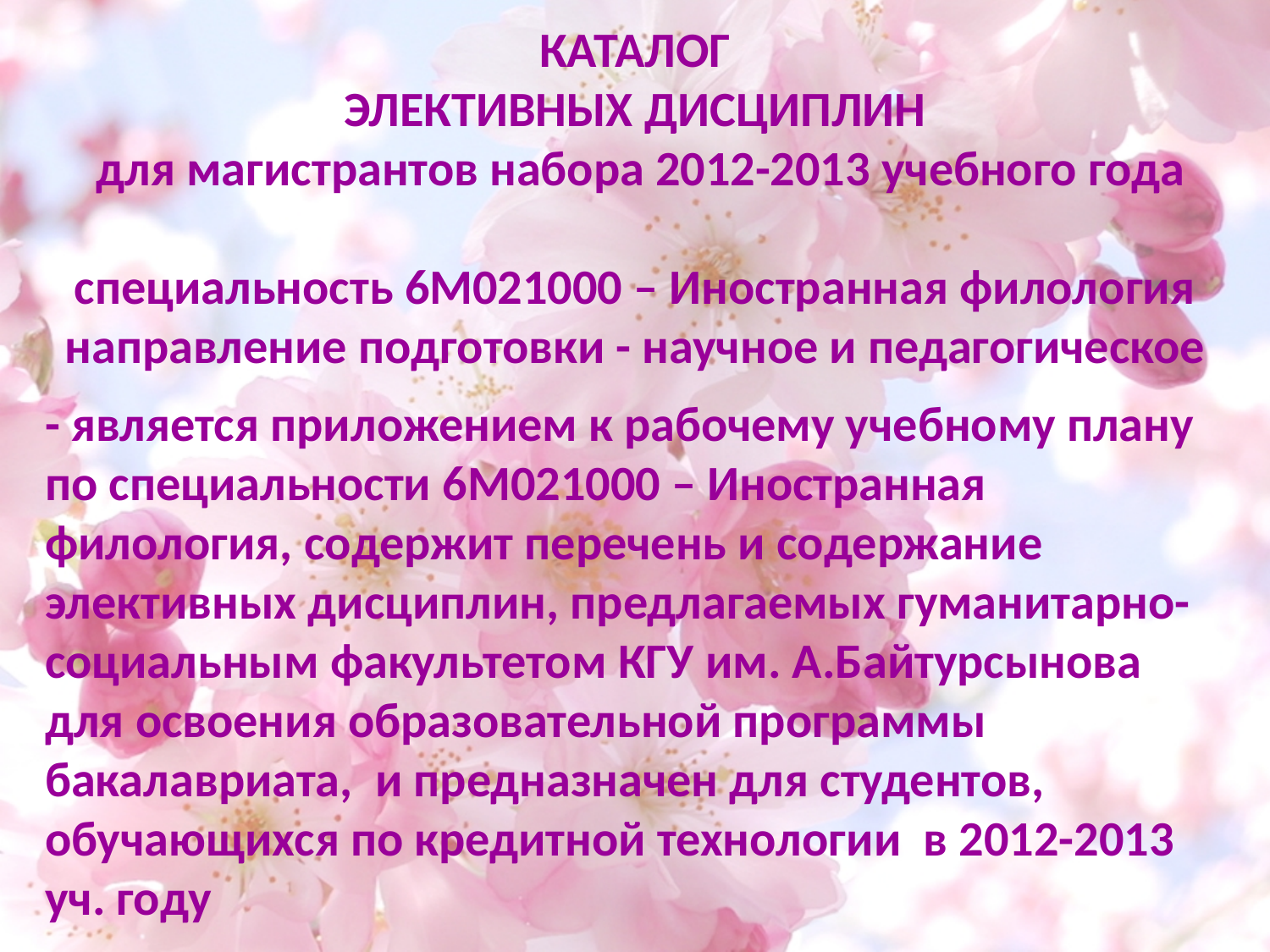

# КАТАЛОГ ЭЛЕКТИВНЫХ ДИСЦИПЛИН  для магистрантов набора 2012-2013 учебного года   специальность 6М021000 – Иностранная филология направление подготовки - научное и педагогическое
- является приложением к рабочему учебному плану по специальности 6М021000 – Иностранная филология, содержит перечень и содержание элективных дисциплин, предлагаемых гуманитарно-социальным факультетом КГУ им. А.Байтурсынова для освоения образовательной программы бакалавриата,  и предназначен для студентов, обучающихся по кредитной технологии  в 2012-2013 уч. году